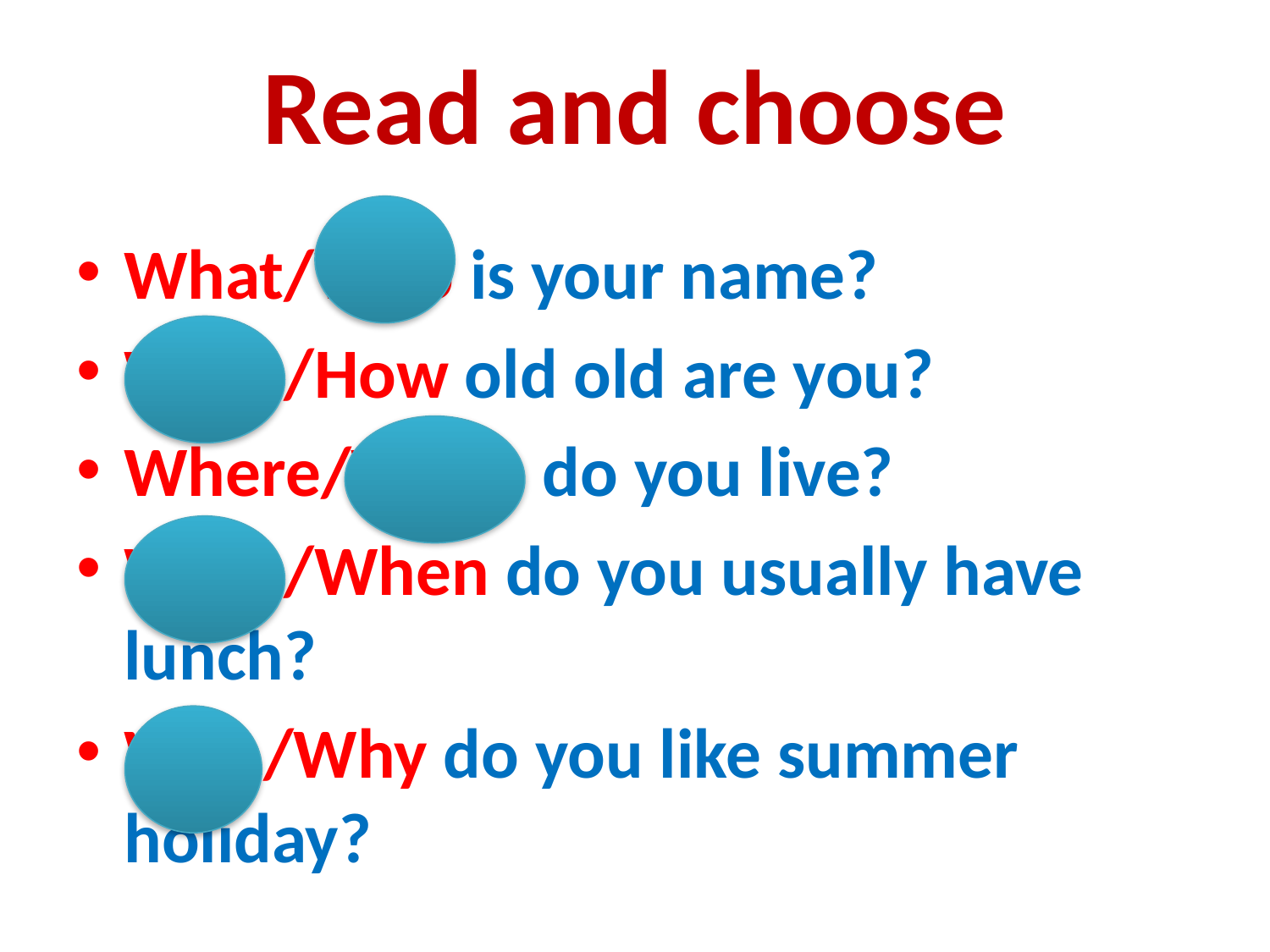

# Read and choose

What/Who is your name?
What/How old old are you?
Where/When do you live?
What/When do you usually have lunch?
Who/Why do you like summer holiday?